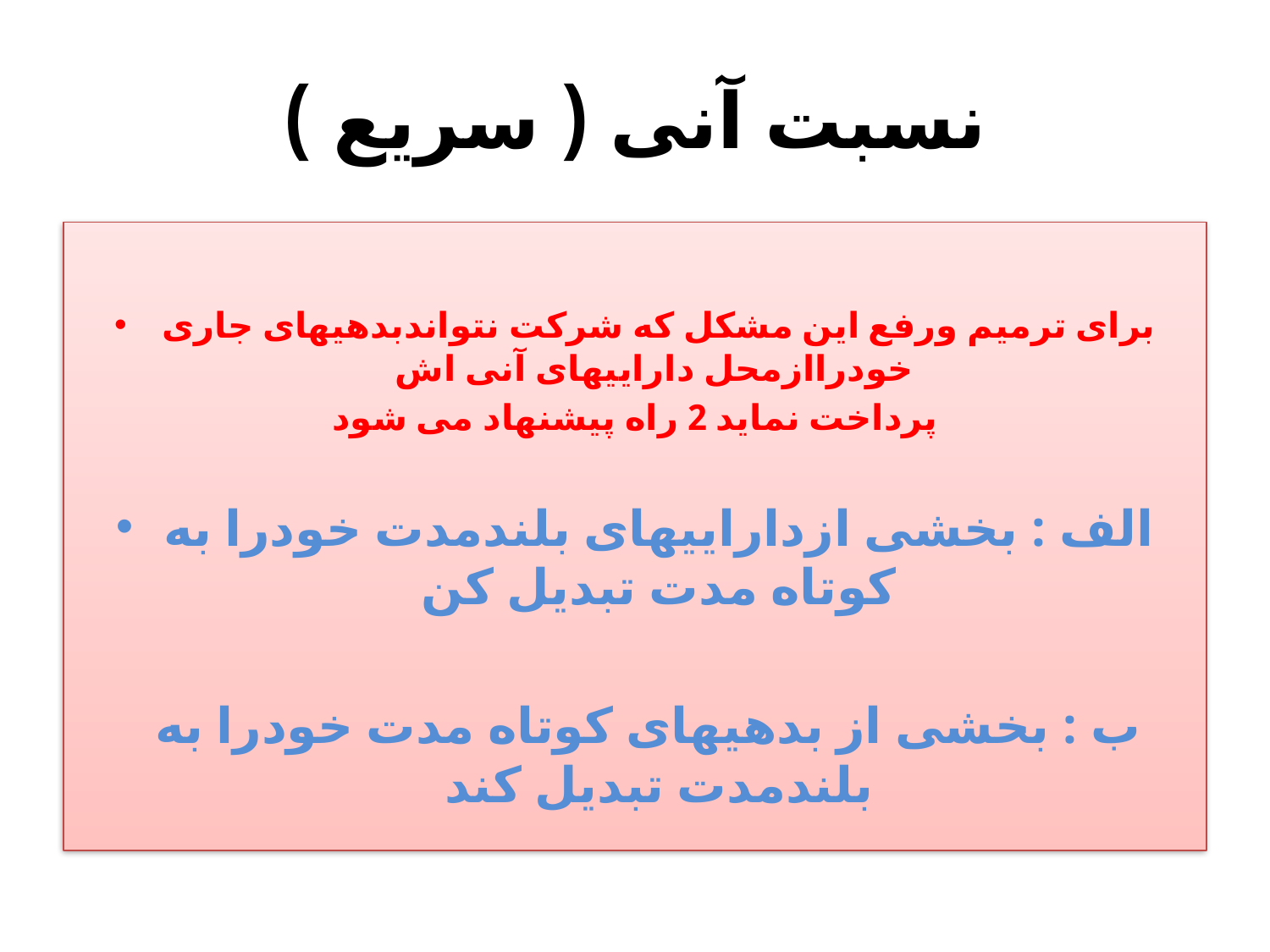

# نسبت آنی ( سریع )

برای ترمیم ورفع این مشکل که شرکت نتواندبدهیهای جاری خودراازمحل داراییهای آنی اش
پرداخت نماید 2 راه پیشنهاد می شود

الف : بخشی ازداراییهای بلندمدت خودرا به کوتاه مدت تبدیل کن

  ب : بخشی از بدهیهای کوتاه مدت خودرا به بلندمدت تبدیل کند